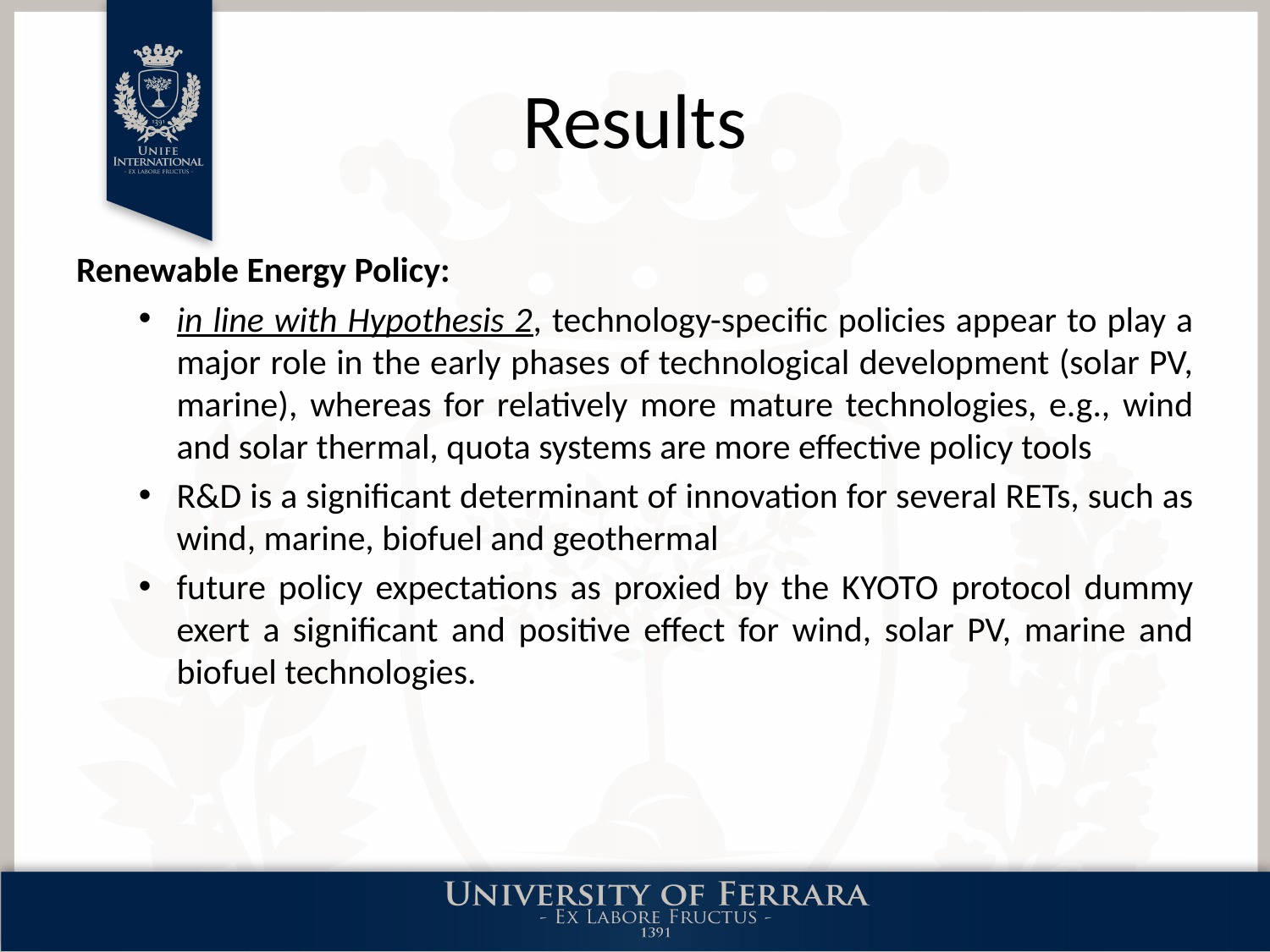

# Results
Renewable Energy Policy:
in line with Hypothesis 2, technology-specific policies appear to play a major role in the early phases of technological development (solar PV, marine), whereas for relatively more mature technologies, e.g., wind and solar thermal, quota systems are more effective policy tools
R&D is a significant determinant of innovation for several RETs, such as wind, marine, biofuel and geothermal
future policy expectations as proxied by the KYOTO protocol dummy exert a significant and positive effect for wind, solar PV, marine and biofuel technologies.